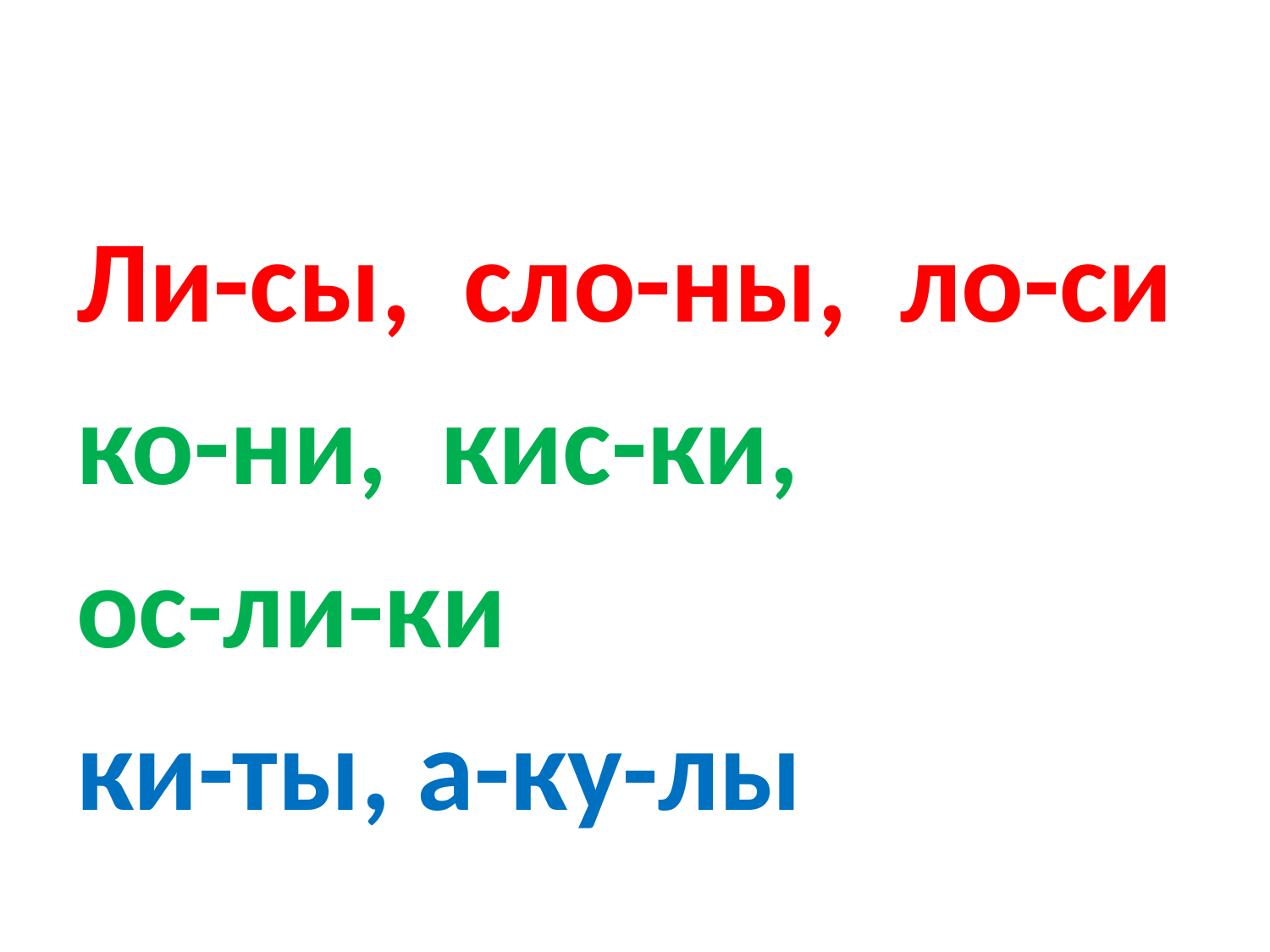

Ли-сы,  сло-ны,  ло-си
ко-ни,  кис-ки,
ос-ли-ки
ки-ты, а-ку-лы

#